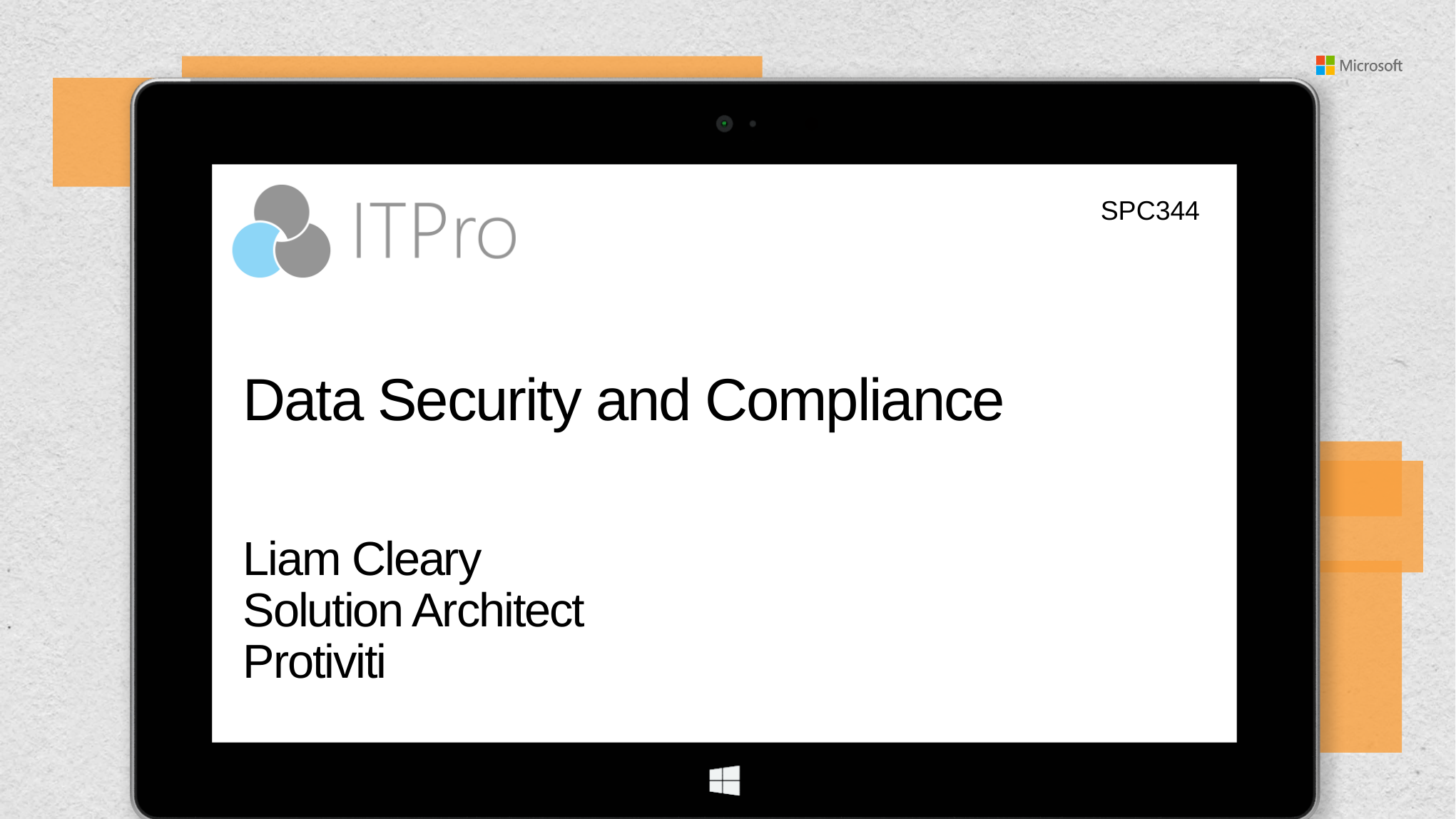

SPC344
# Data Security and Compliance
Liam Cleary
Solution Architect
Protiviti